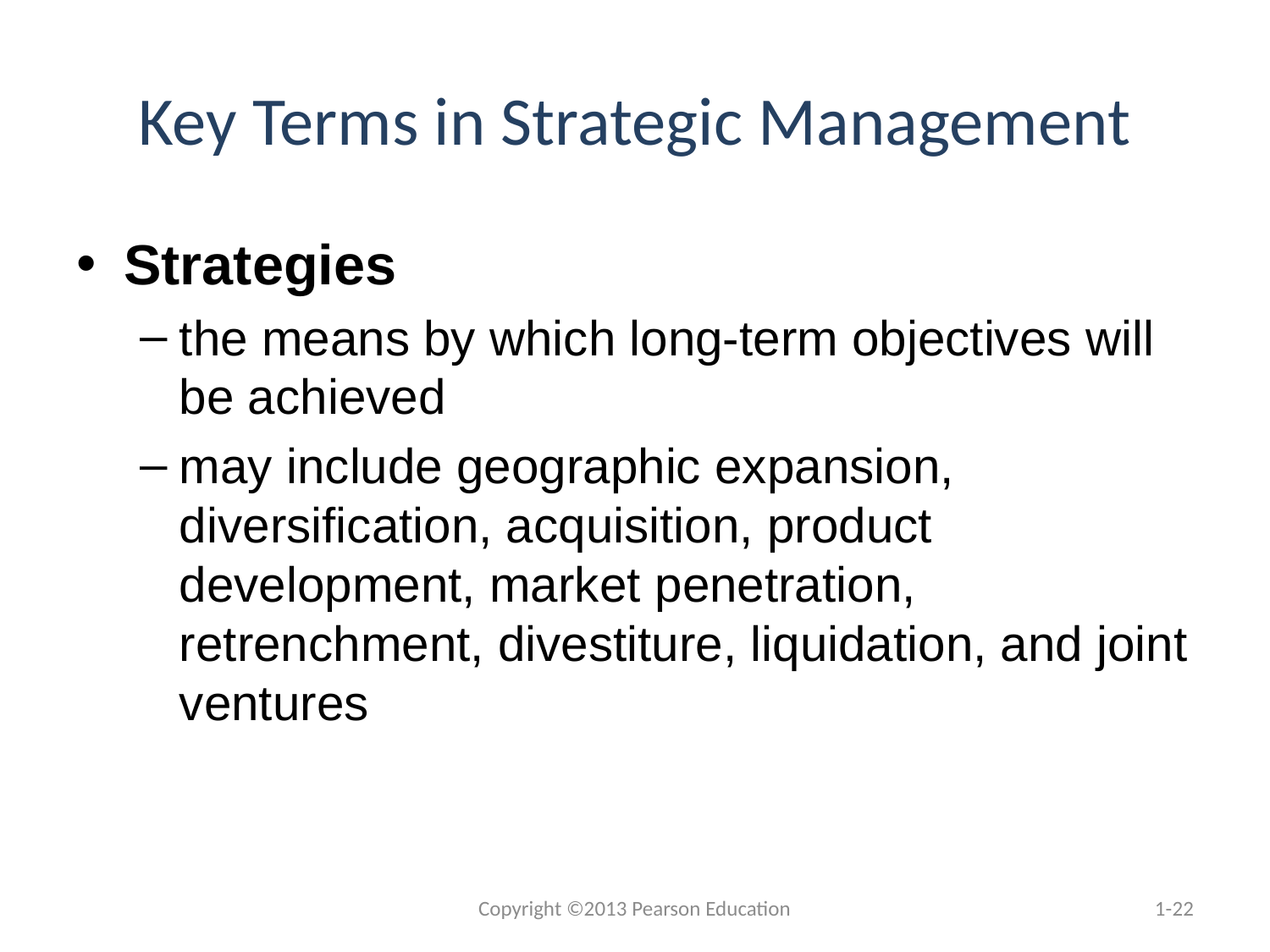

# Key Terms in Strategic Management
Strategies
the means by which long-term objectives will be achieved
may include geographic expansion, diversification, acquisition, product development, market penetration, retrenchment, divestiture, liquidation, and joint ventures
Copyright ©2013 Pearson Education
1-22